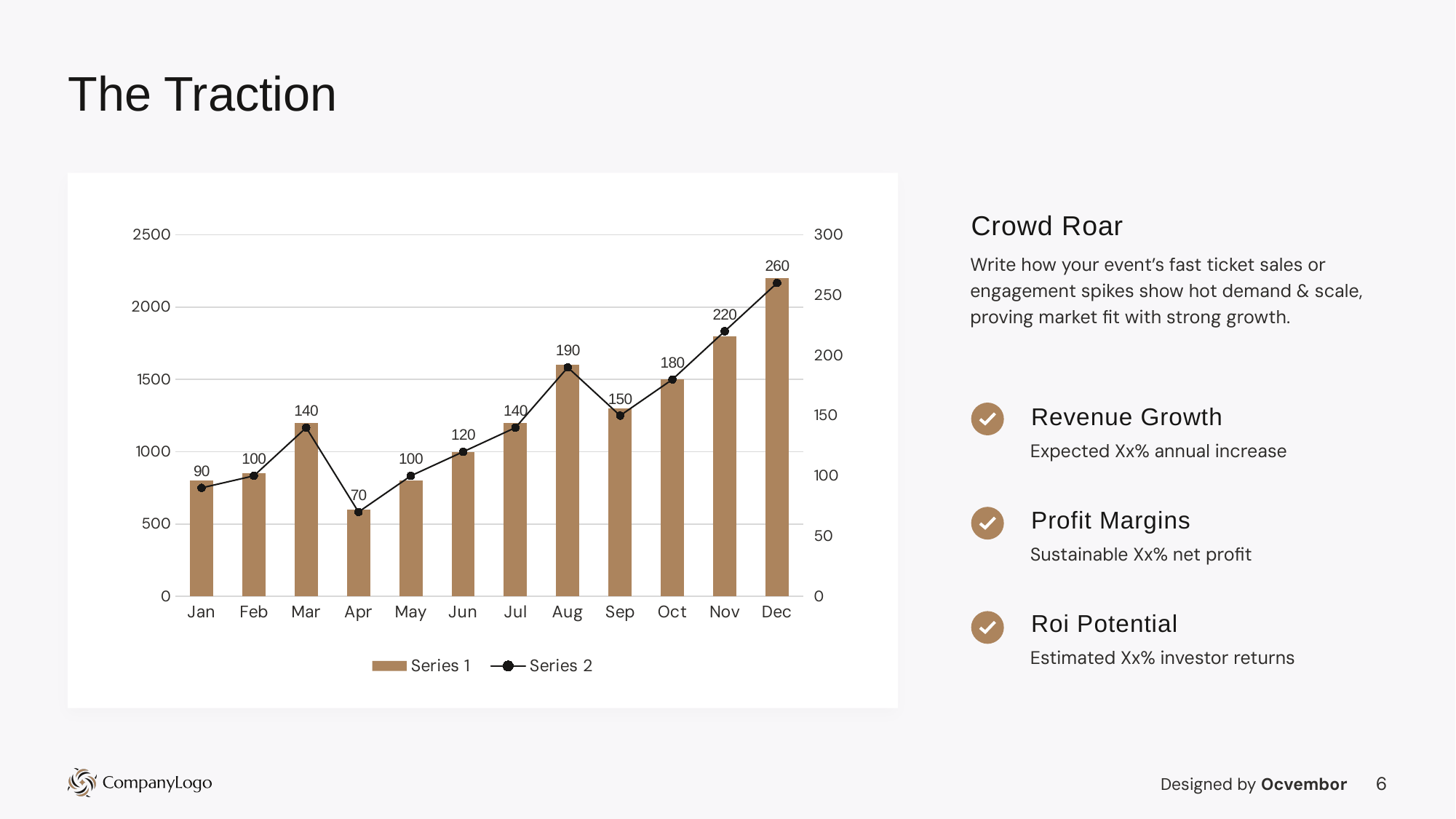

# The Traction

Crowd Roar

### Chart

| Category | Series 1 | Non | Series 2 |
|---|---|---|---|
| Jan | 800.0 | None | 90.0 |
| Feb | 850.0 | None | 100.0 |
| Mar | 1200.0 | None | 140.0 |
| Apr | 600.0 | None | 70.0 |
| May | 800.0 | None | 100.0 |
| Jun | 1000.0 | None | 120.0 |
| Jul | 1200.0 | None | 140.0 |
| Aug | 1600.0 | None | 190.0 |
| Sep | 1300.0 | None | 150.0 |
| Oct | 1500.0 | None | 180.0 |
| Nov | 1800.0 | None | 220.0 |
| Dec | 2200.0 | None | 260.0 |
Write how your event’s fast ticket sales or engagement spikes show hot demand & scale, proving market fit with strong growth.
Revenue Growth

Expected Xx% annual increase
Profit Margins

Sustainable Xx% net profit
Roi Potential

Estimated Xx% investor returns